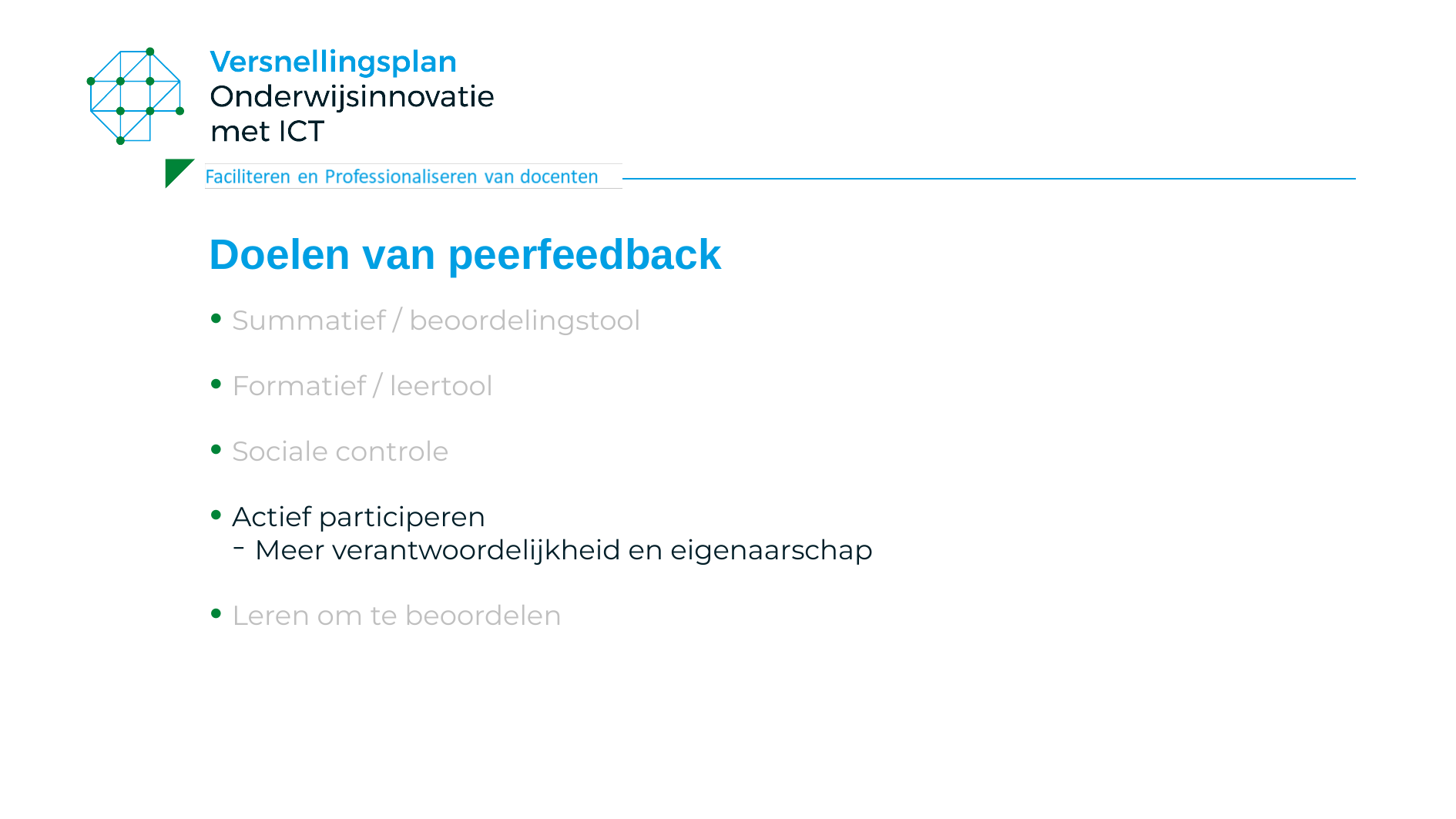

# Doelen van peerfeedback
Summatief / beoordelingstool

Formatief / leertool

Sociale controle

Actief participeren
Meer verantwoordelijkheid en eigenaarschap

Leren om te beoordelen